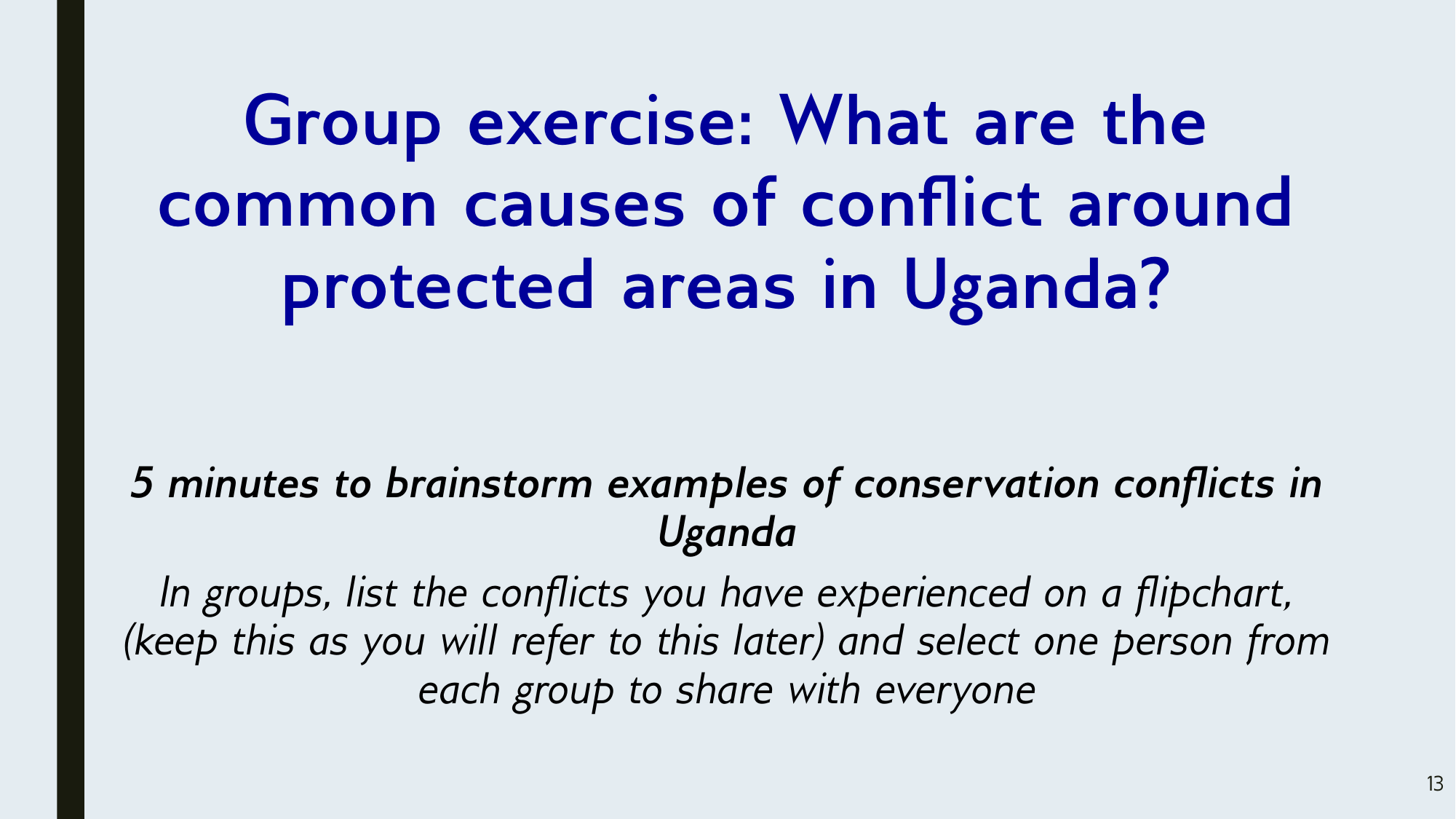

Group exercise: What are the common causes of conflict around protected areas in Uganda?

5 minutes to brainstorm examples of conservation conflicts in Uganda
In groups, list the conflicts you have experienced on a flipchart, (keep this as you will refer to this later) and select one person from each group to share with everyone

13